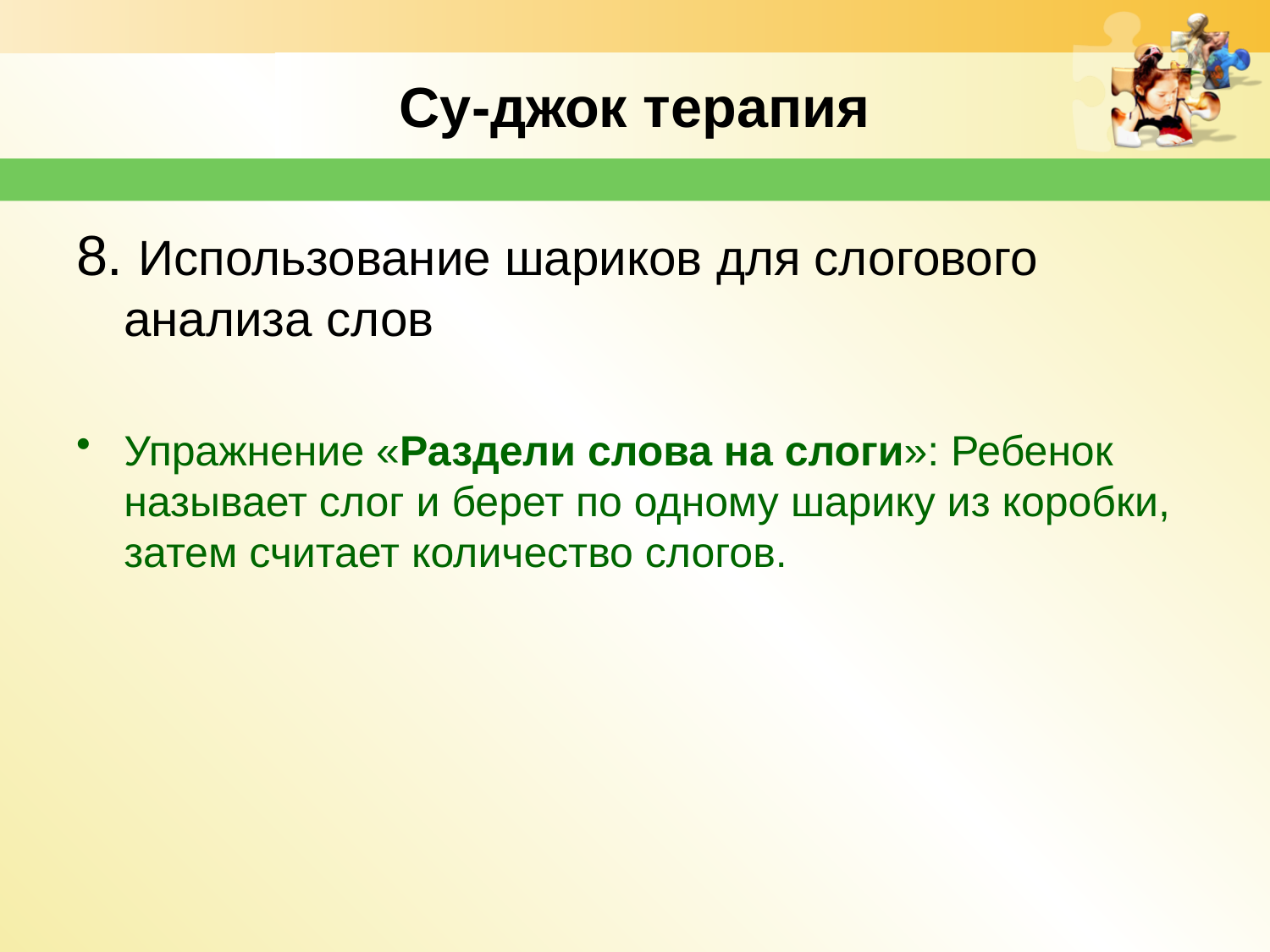

Су-джок терапия
8. Использование шариков для слогового анализа слов

Упражнение «Раздели слова на слоги»: Ребенок называет слог и берет по одному шарику из коробки, затем считает количество слогов.